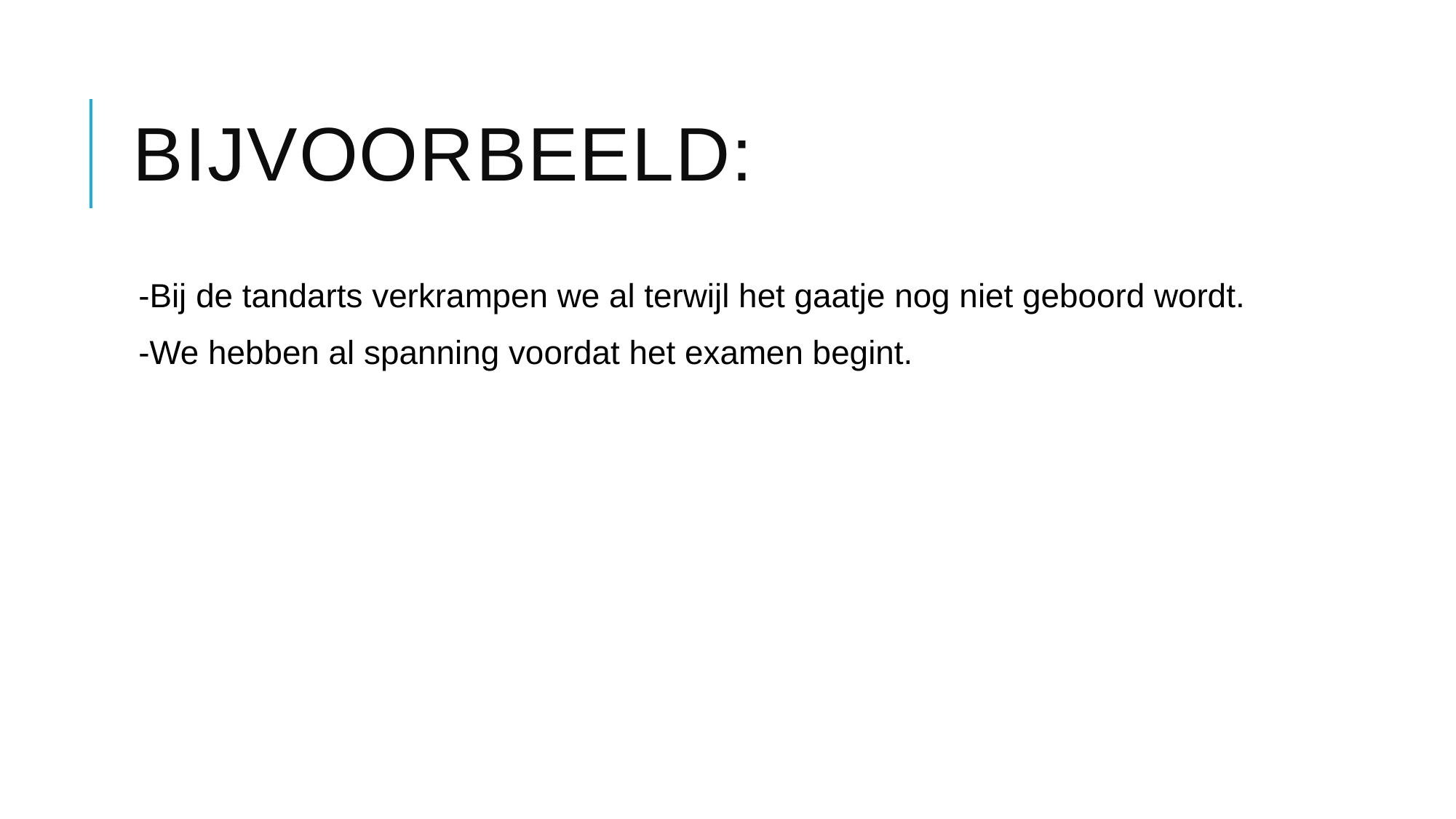

# Bijvoorbeeld:
-Bij de tandarts verkrampen we al terwijl het gaatje nog niet geboord wordt.
-We hebben al spanning voordat het examen begint.